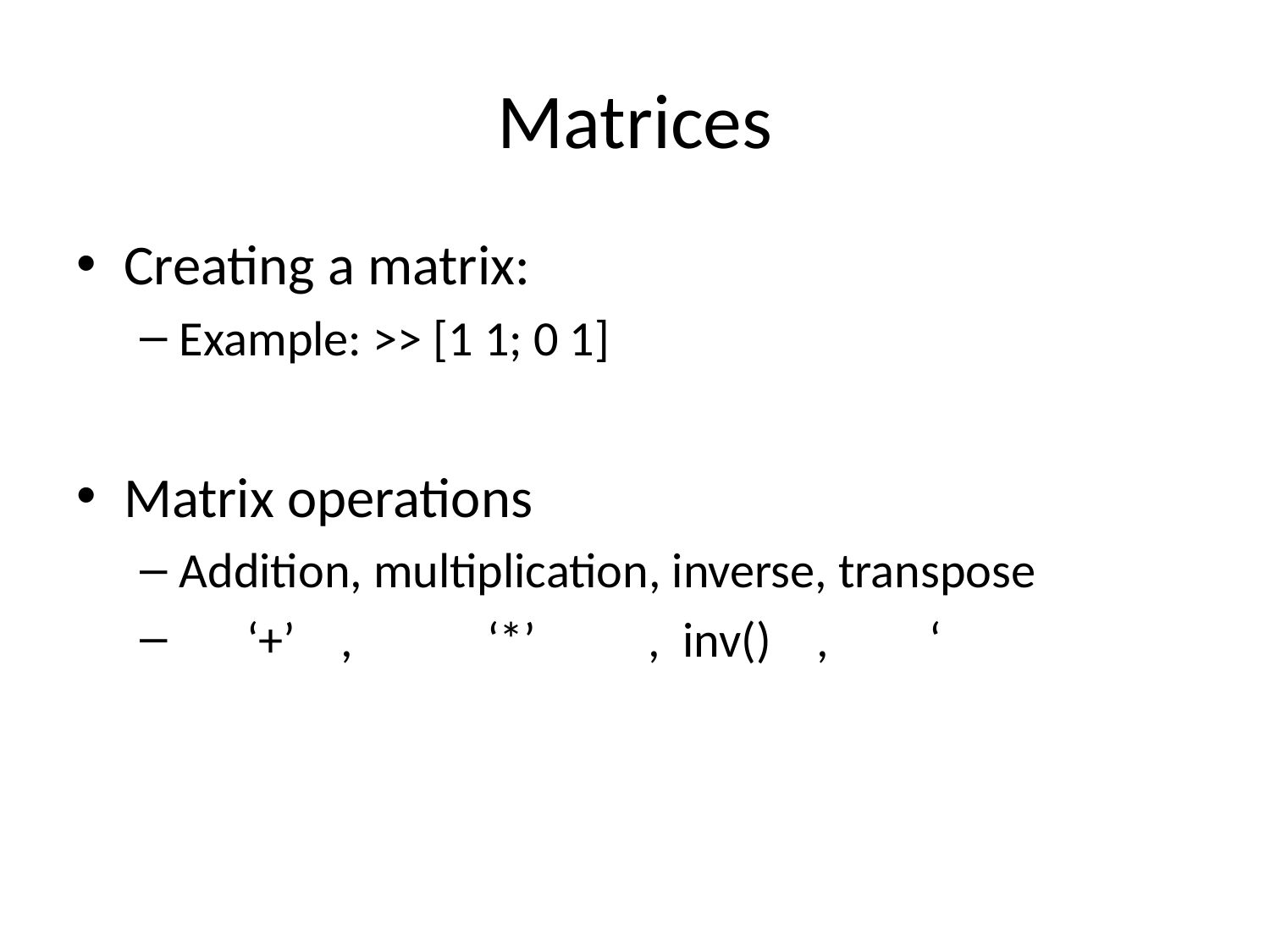

# Matrices
Creating a matrix:
Example: >> [1 1; 0 1]

Matrix operations
Addition, multiplication, inverse, transpose
      ‘+’    ,            ‘*’          ,  inv()    ,         ‘